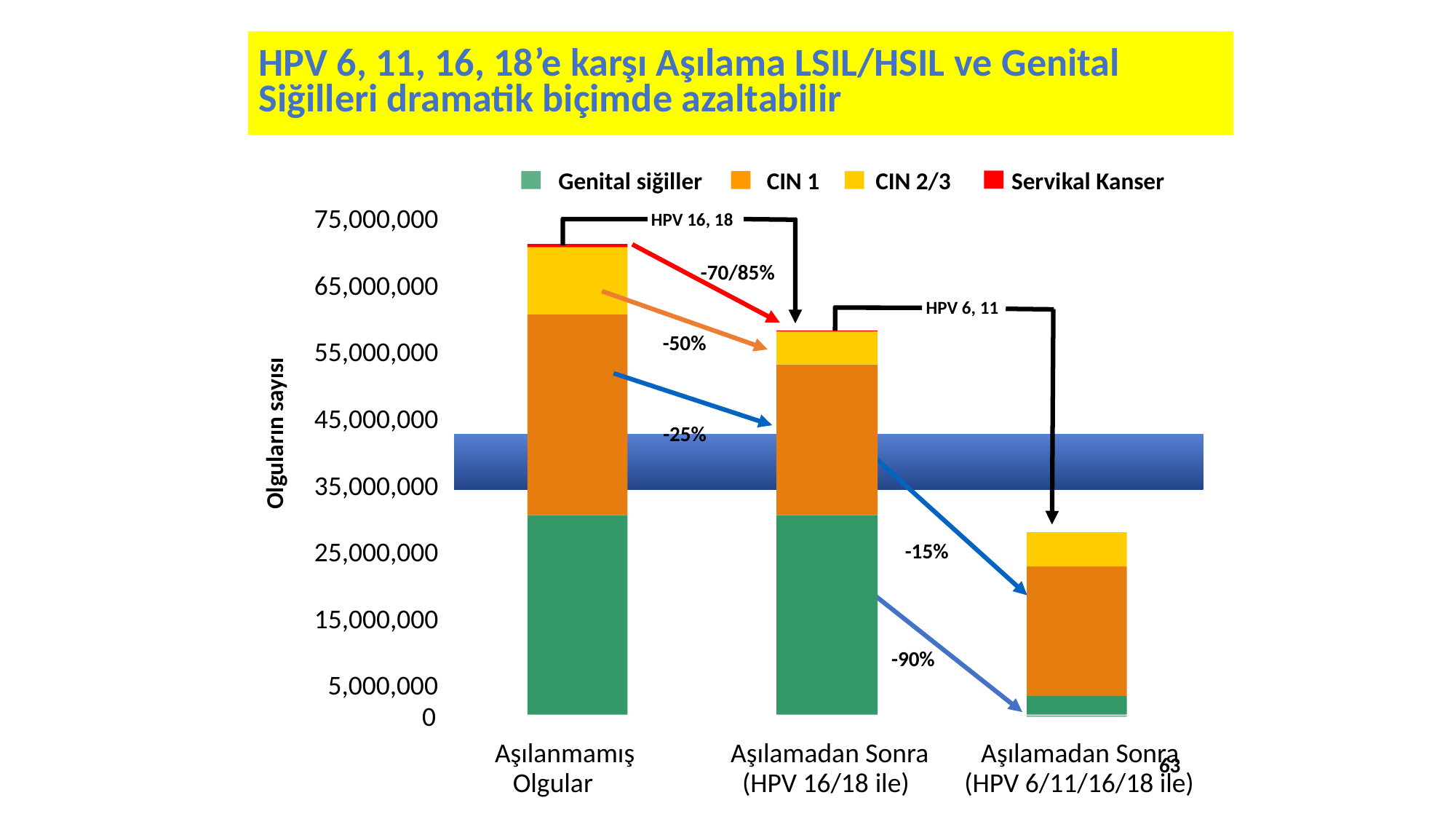

HPV 6, 11, 16, 18’e karşı Aşılama LSIL/HSIL ve Genital Siğilleri dramatik biçimde azaltabilir
Servikal Kanser
Genital siğiller
CIN 1
CIN 2/3

75,000,000

65,000,000

55,000,000

45,000,000
Olguların sayısı

35,000,000

25,000,000

15,000,000

5,000,000

0

Aşılanmamış
Aşılamadan Sonra
Aşılamadan Sonra
Olgular
(HPV 16/18 ile)
(HPV 6/11/16/18 ile)
HPV 16, 18

-70/85%

-50%

-25%

HPV 6, 11

-15%

-90%

63